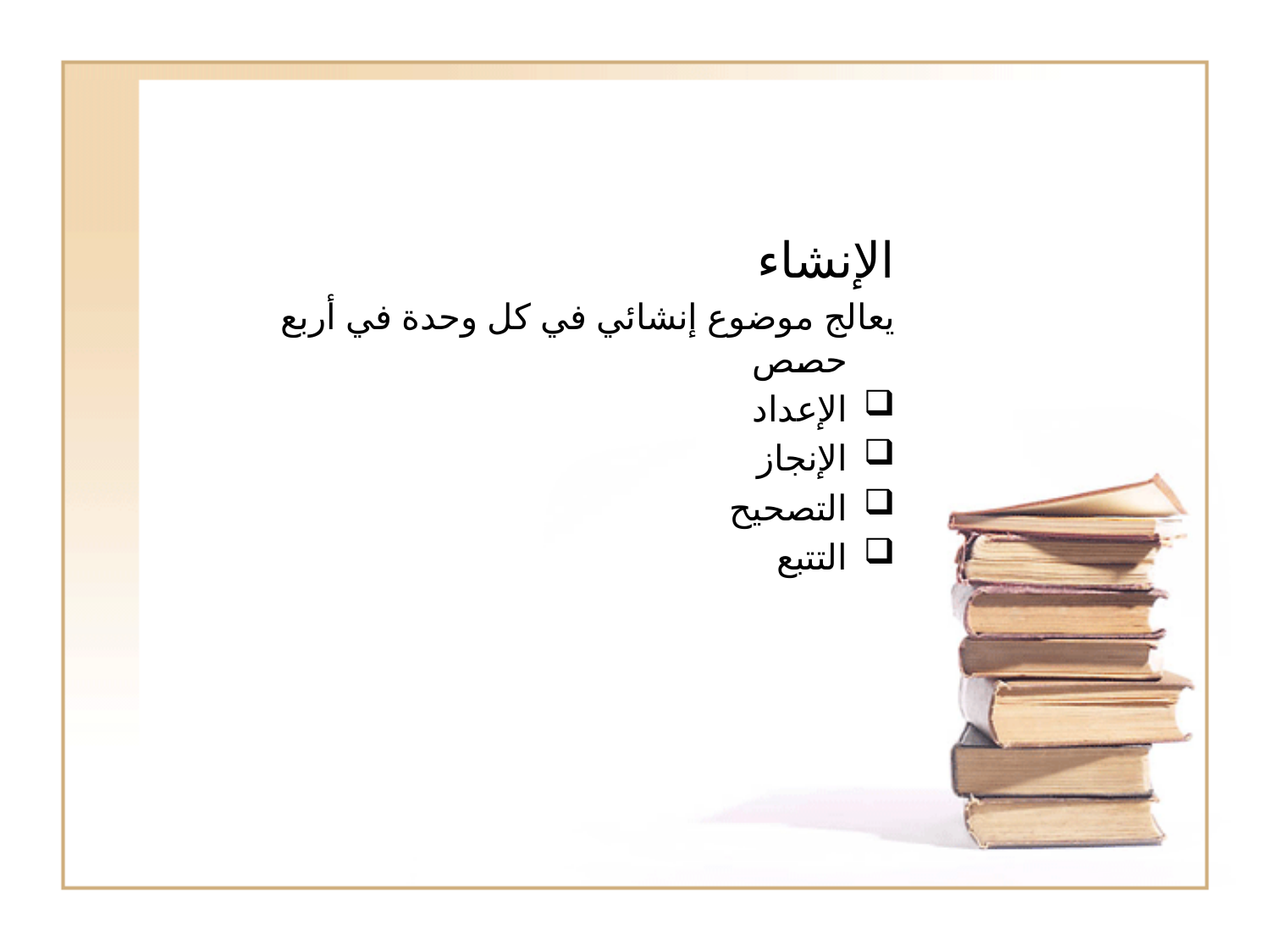

الإنشاء
يعالج موضوع إنشائي في كل وحدة في أربع حصص
الإعداد
الإنجاز
التصحيح
التتبع